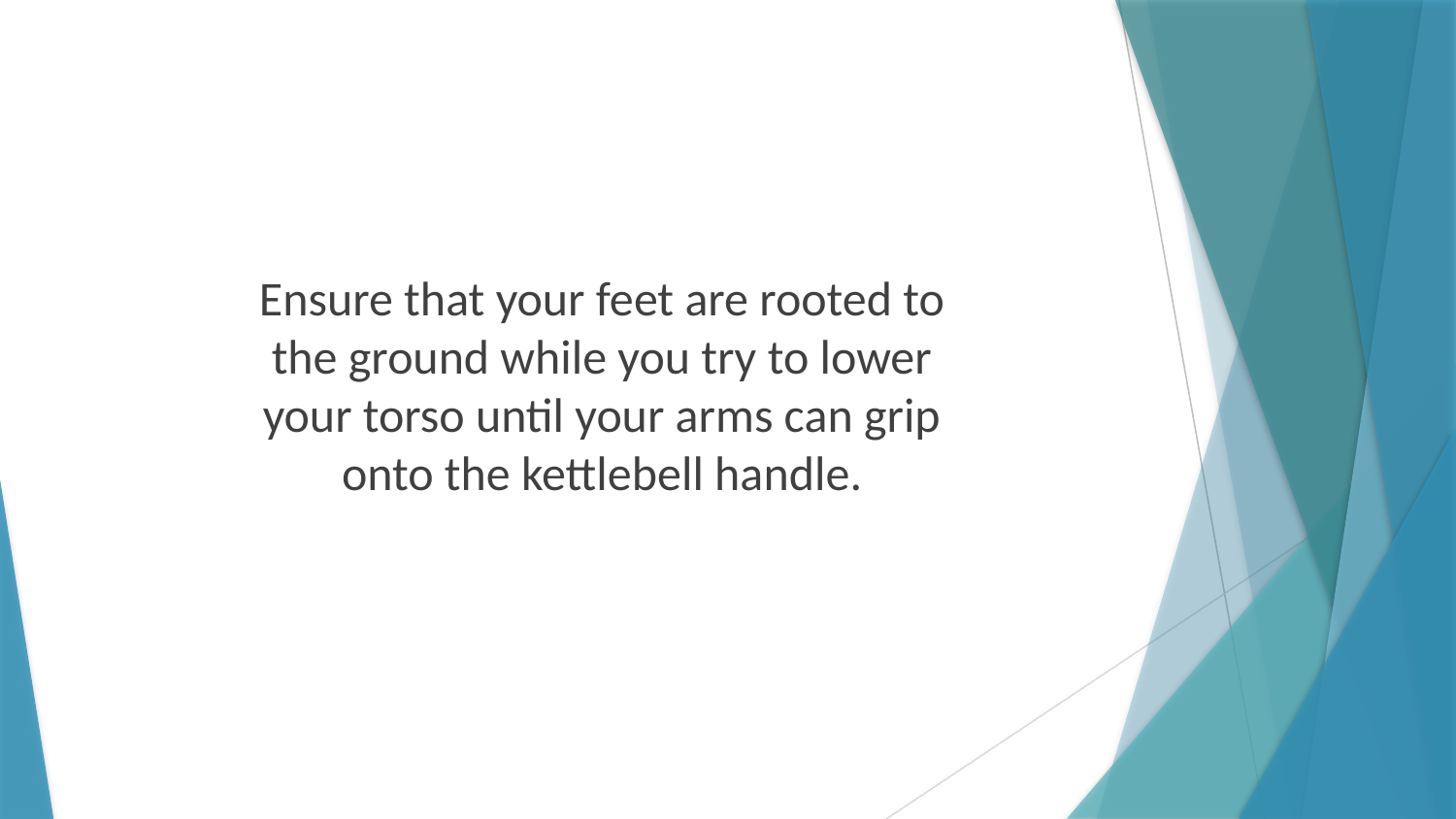

Ensure that your feet are rooted to the ground while you try to lower your torso until your arms can grip onto the kettlebell handle.